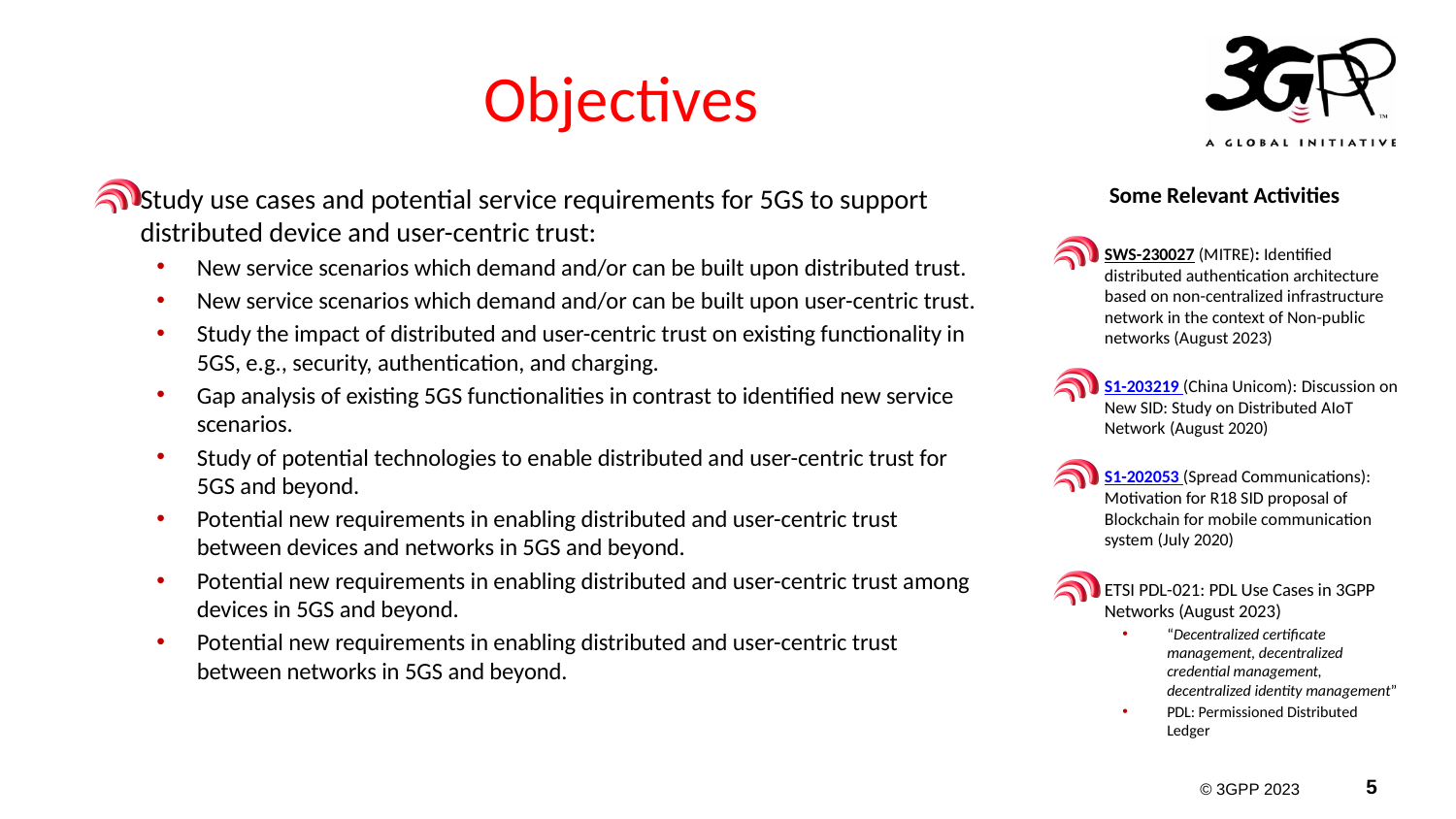

# Objectives
Study use cases and potential service requirements for 5GS to support distributed device and user-centric trust:
New service scenarios which demand and/or can be built upon distributed trust.
New service scenarios which demand and/or can be built upon user-centric trust.
Study the impact of distributed and user-centric trust on existing functionality in 5GS, e.g., security, authentication, and charging.
Gap analysis of existing 5GS functionalities in contrast to identified new service scenarios.
Study of potential technologies to enable distributed and user-centric trust for 5GS and beyond.
Potential new requirements in enabling distributed and user-centric trust between devices and networks in 5GS and beyond.
Potential new requirements in enabling distributed and user-centric trust among devices in 5GS and beyond.
Potential new requirements in enabling distributed and user-centric trust between networks in 5GS and beyond.
Some Relevant Activities

SWS-230027 (MITRE): Identified distributed authentication architecture based on non-centralized infrastructure network in the context of Non-public networks (August 2023)

S1-203219 (China Unicom): Discussion on New SID: Study on Distributed AIoT Network (August 2020)

S1-202053 (Spread Communications): Motivation for R18 SID proposal of Blockchain for mobile communication system (July 2020)

ETSI PDL-021: PDL Use Cases in 3GPP Networks (August 2023)
“Decentralized certificate management, decentralized credential management, decentralized identity management”
PDL: Permissioned Distributed Ledger